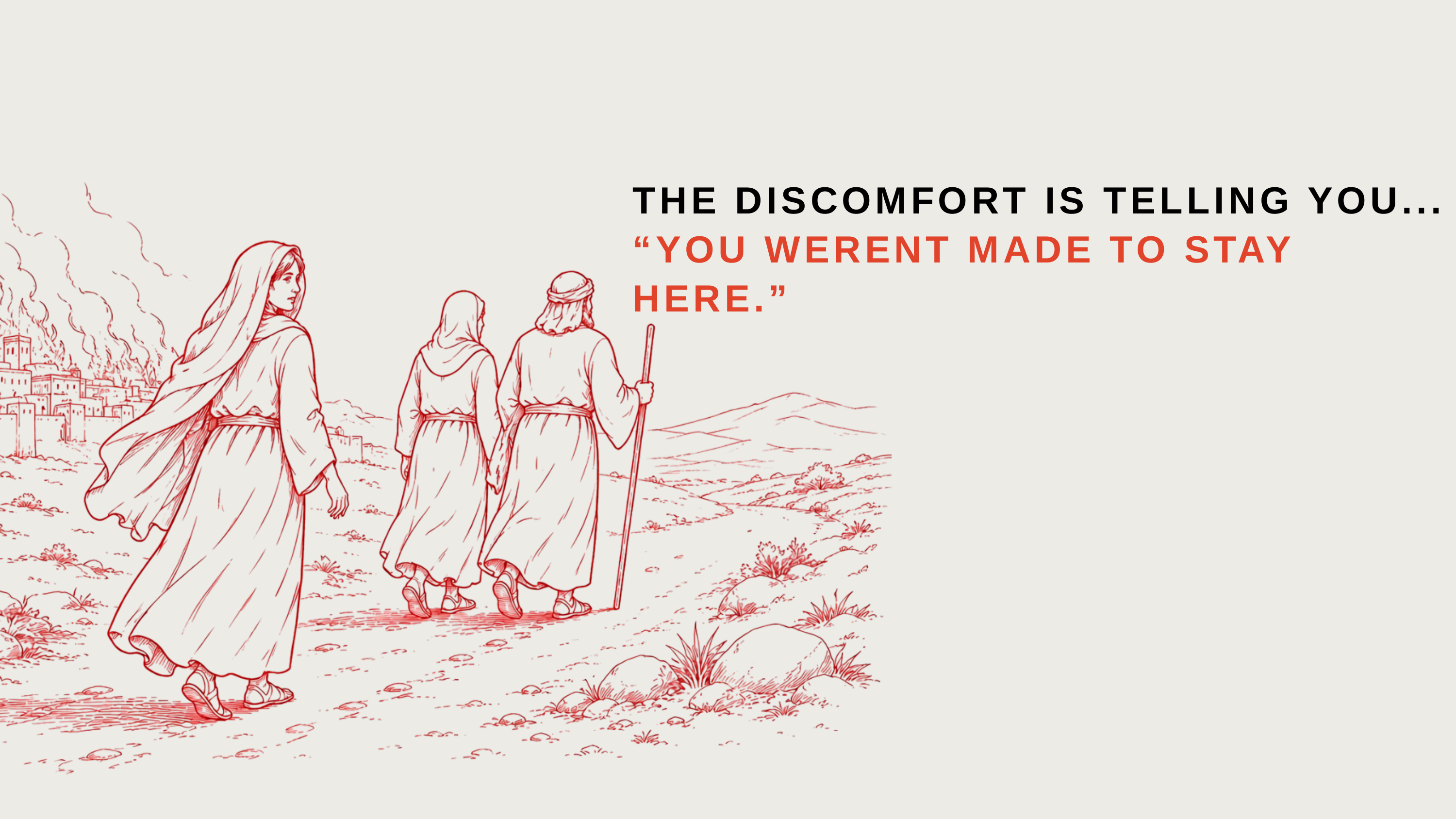

THE DISCOMFORT IS TELLING YOU...
“YOU WERENT MADE TO STAY HERE.”